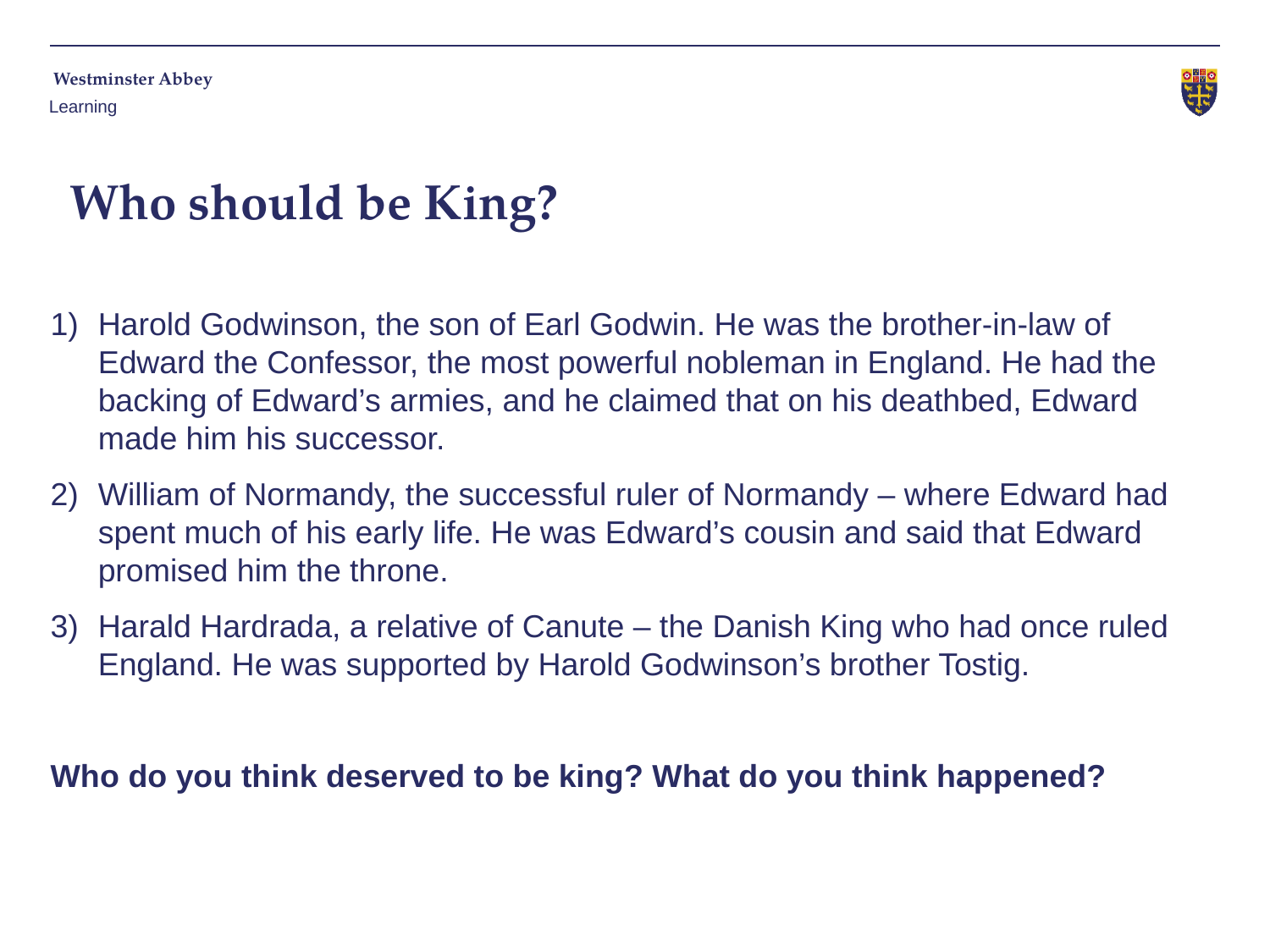

Learning
# Who should be King?
Harold Godwinson, the son of Earl Godwin. He was the brother-in-law of Edward the Confessor, the most powerful nobleman in England. He had the backing of Edward’s armies, and he claimed that on his deathbed, Edward made him his successor.
William of Normandy, the successful ruler of Normandy – where Edward had spent much of his early life. He was Edward’s cousin and said that Edward promised him the throne.
Harald Hardrada, a relative of Canute – the Danish King who had once ruled England. He was supported by Harold Godwinson’s brother Tostig.

Who do you think deserved to be king? What do you think happened?